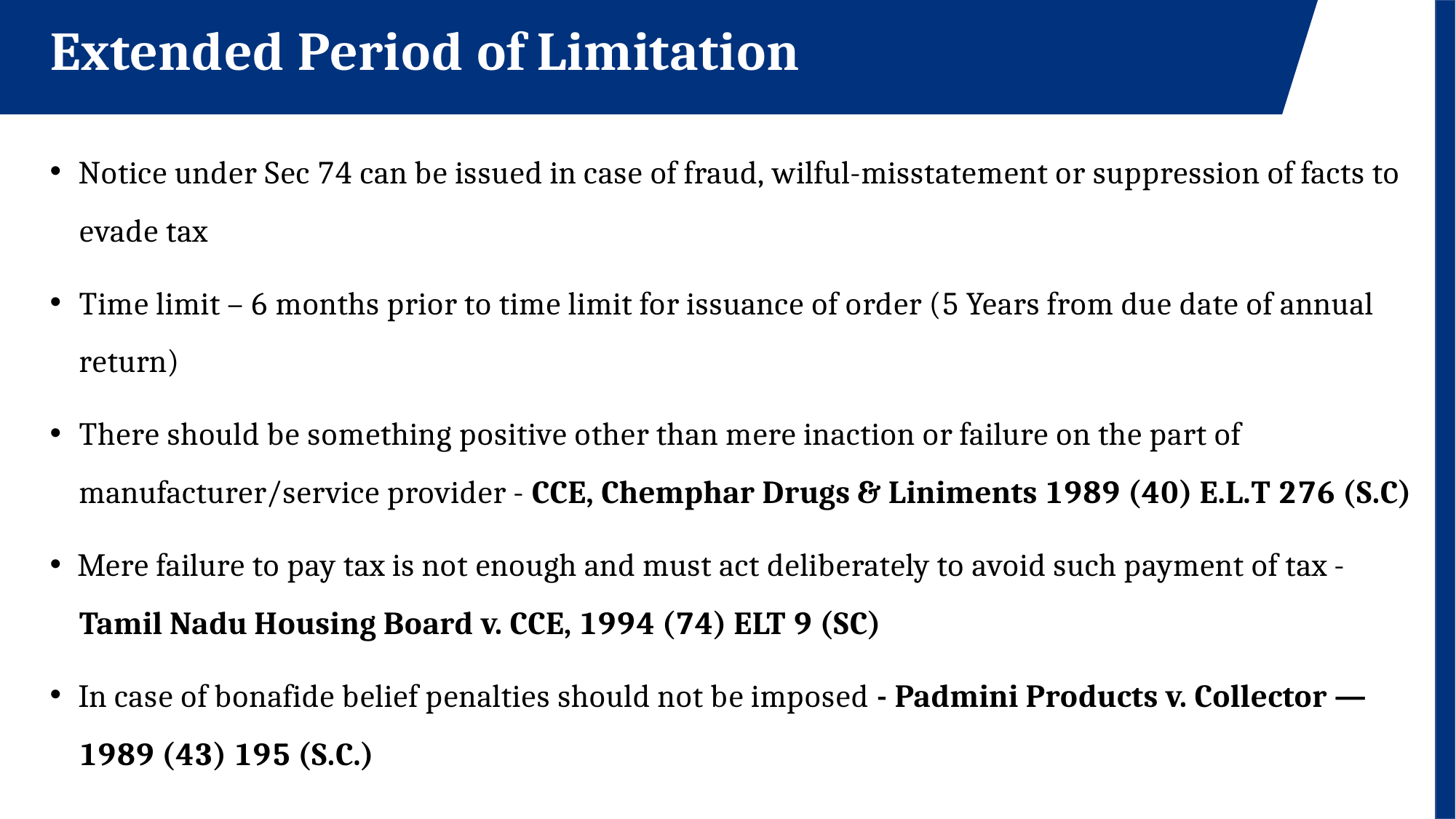

Extended Period of Limitation
Notice under Sec 74 can be issued in case of fraud, wilful-misstatement or suppression of facts to evade tax
Time limit – 6 months prior to time limit for issuance of order (5 Years from due date of annual return)
There should be something positive other than mere inaction or failure on the part of manufacturer/service provider - CCE, Chemphar Drugs & Liniments 1989 (40) E.L.T 276 (S.C)
Mere failure to pay tax is not enough and must act deliberately to avoid such payment of tax - Tamil Nadu Housing Board v. CCE, 1994 (74) ELT 9 (SC)
In case of bonafide belief penalties should not be imposed - Padmini Products v. Collector —1989 (43) 195 (S.C.)